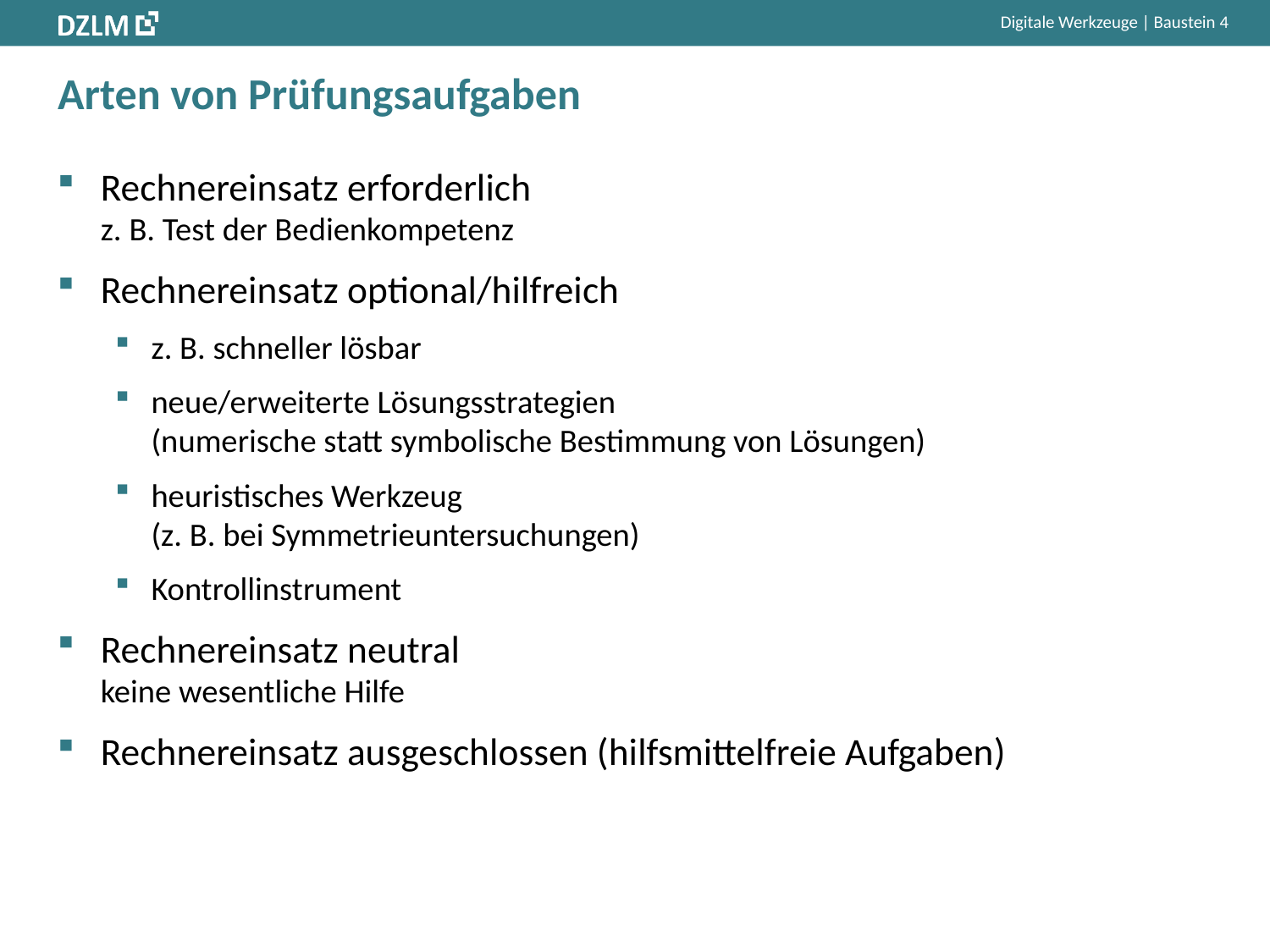

# Arten von Prüfungsaufgaben
Rechnereinsatz erforderlich
z. B. Test der Bedienkompetenz
Rechnereinsatz optional/hilfreich
z. B. schneller lösbar
neue/erweiterte Lösungsstrategien
(numerische statt symbolische Bestimmung von Lösungen)
heuristisches Werkzeug
(z. B. bei Symmetrieuntersuchungen)
Kontrollinstrument
Rechnereinsatz neutral
keine wesentliche Hilfe
Rechnereinsatz ausgeschlossen (hilfsmittelfreie Aufgaben)